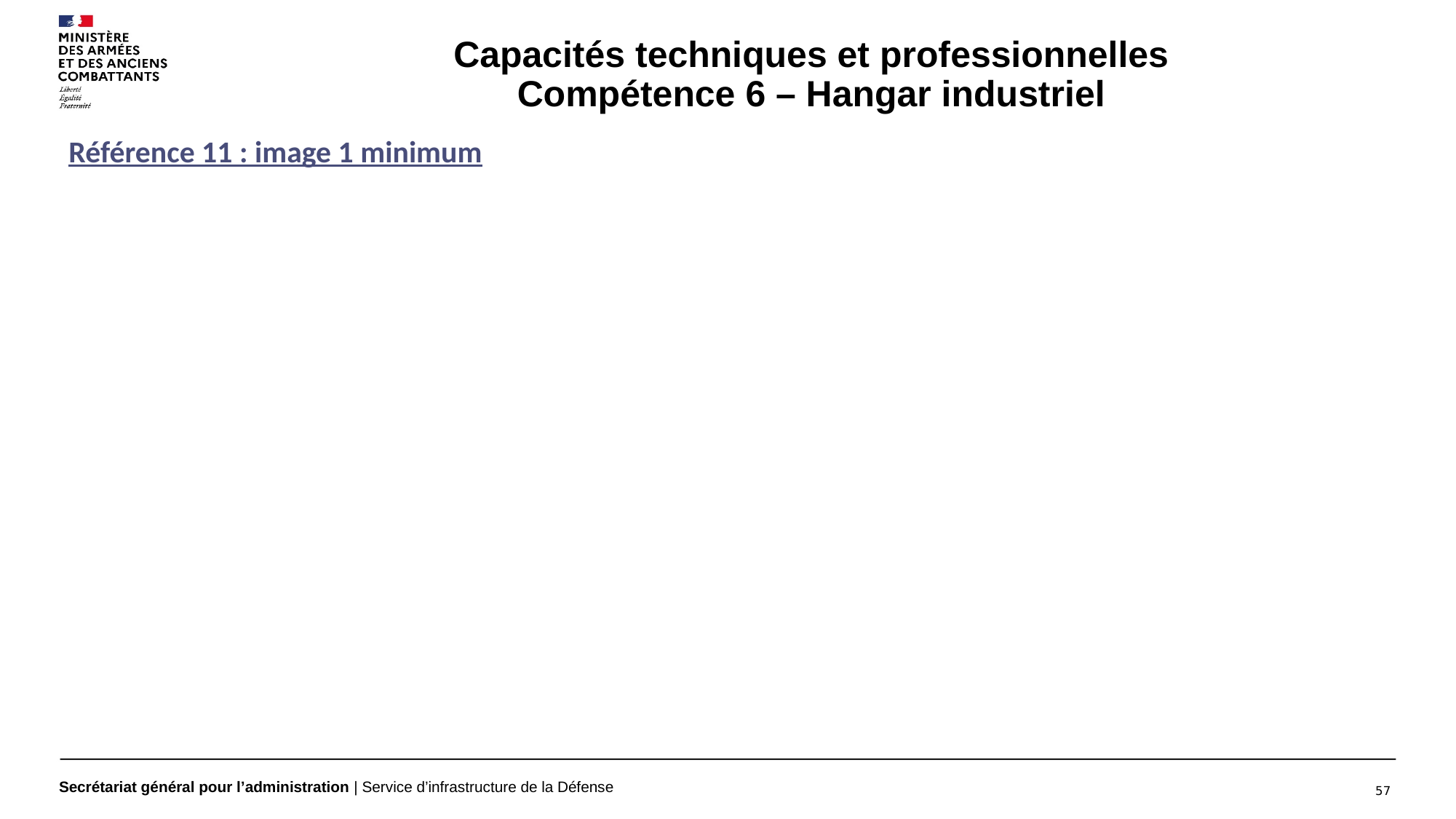

# Capacités techniques et professionnelles Compétence 6 – Hangar industriel
Référence 11 : image 1 minimum

57